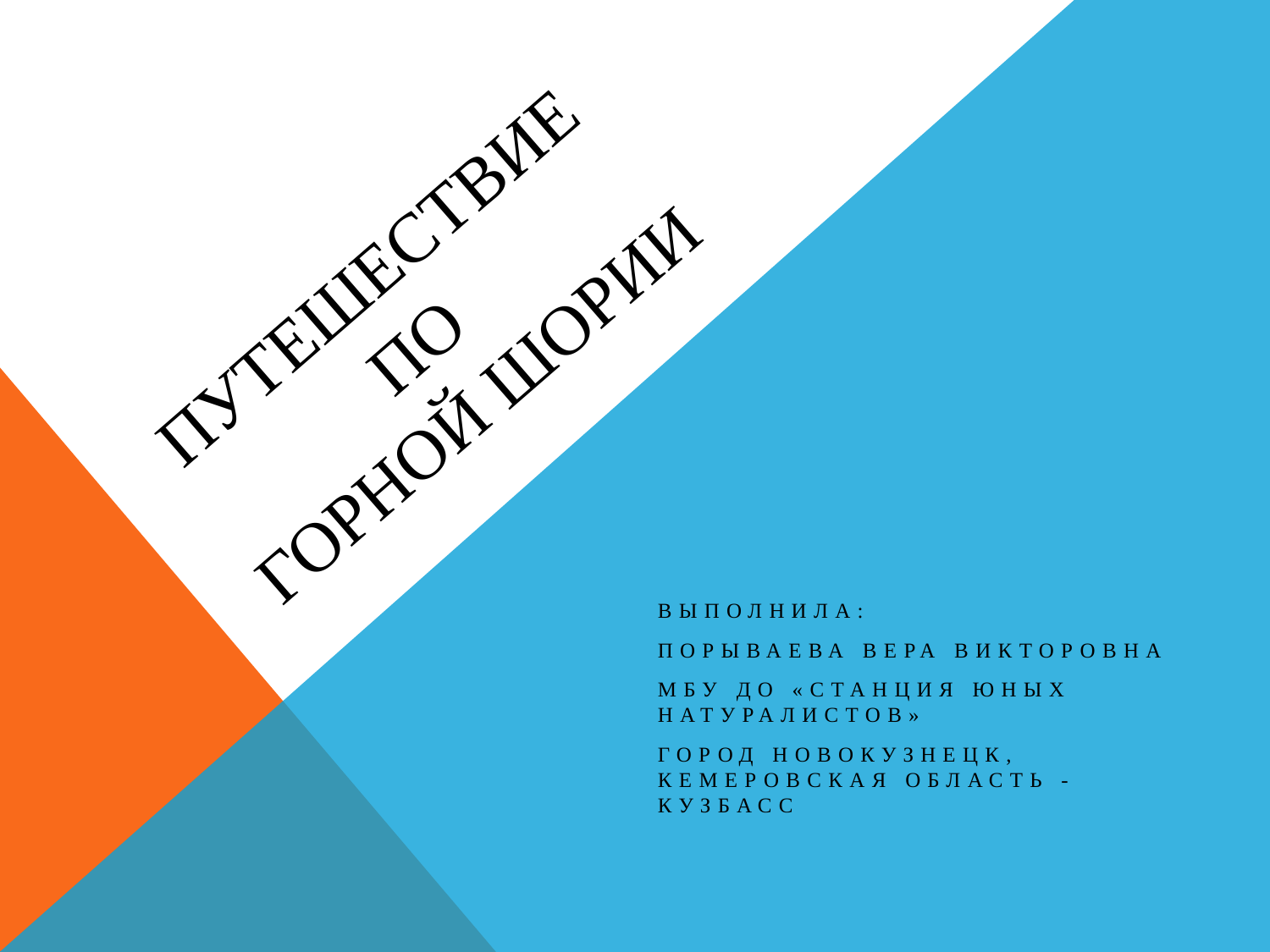

# Путешествие по горной шории
Выполнила:
Порываева Вера Викторовна
МБУ ДО «Станция юных натуралистов»
Город Новокузнецк, Кемеровская область - кузбасс